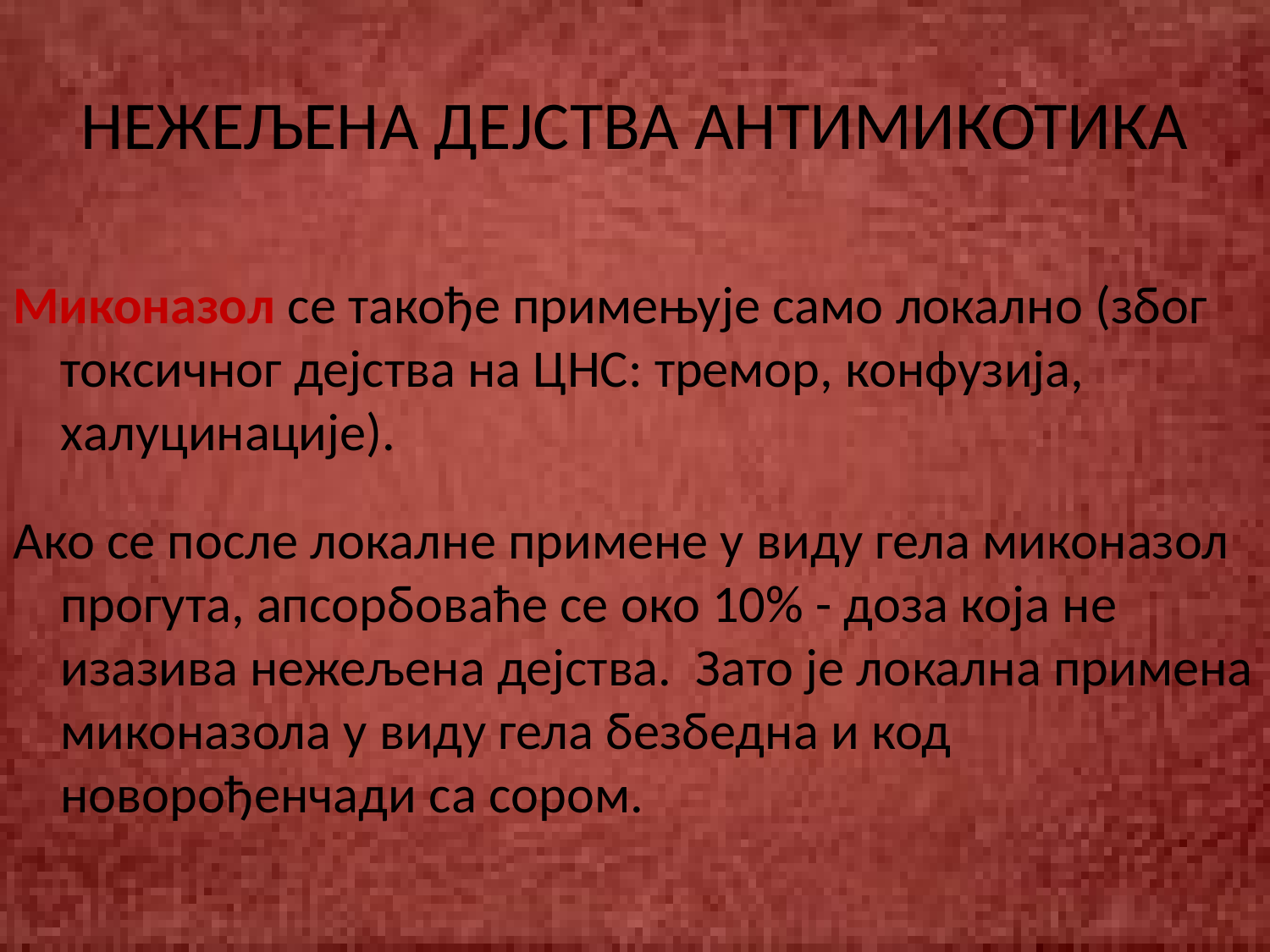

# НЕЖЕЉЕНА ДЕЈСТВА АНТИМИКОТИКА
Миконазол се такође примењује само локално (због токсичног дејства на ЦНС: тремор, конфузија, халуцинације).

Ако се после локалне примене у виду гела миконазол прогута, апсорбоваће се око 10% - доза која не изазива нежељена дејства.  Зато је локална примена миконазола у виду гела безбедна и код новорођенчади са сором.